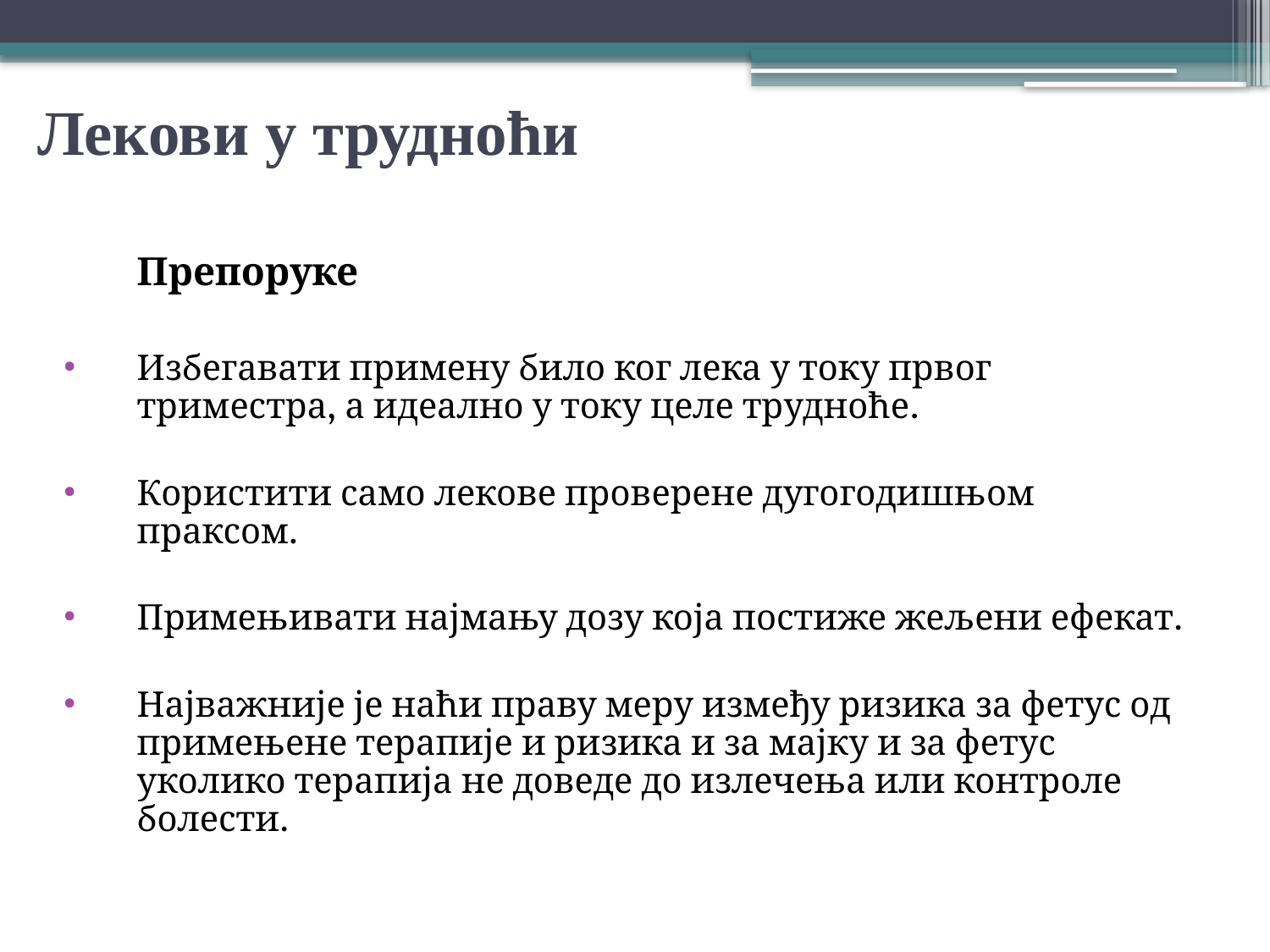

# Лекови у трудноћи
	Препоруке

Избегавати примену било ког лека у току првог триместра, а идеално у току целе трудноће.

Користити само лекове проверене дугогодишњом праксом.

Примењивати најмању дозу која постиже жељени ефекат.

Најважније је наћи праву меру између ризика за фетус од примењене терапије и ризика и за мајку и за фетус уколико терапија не доведе до излечења или контроле болести.